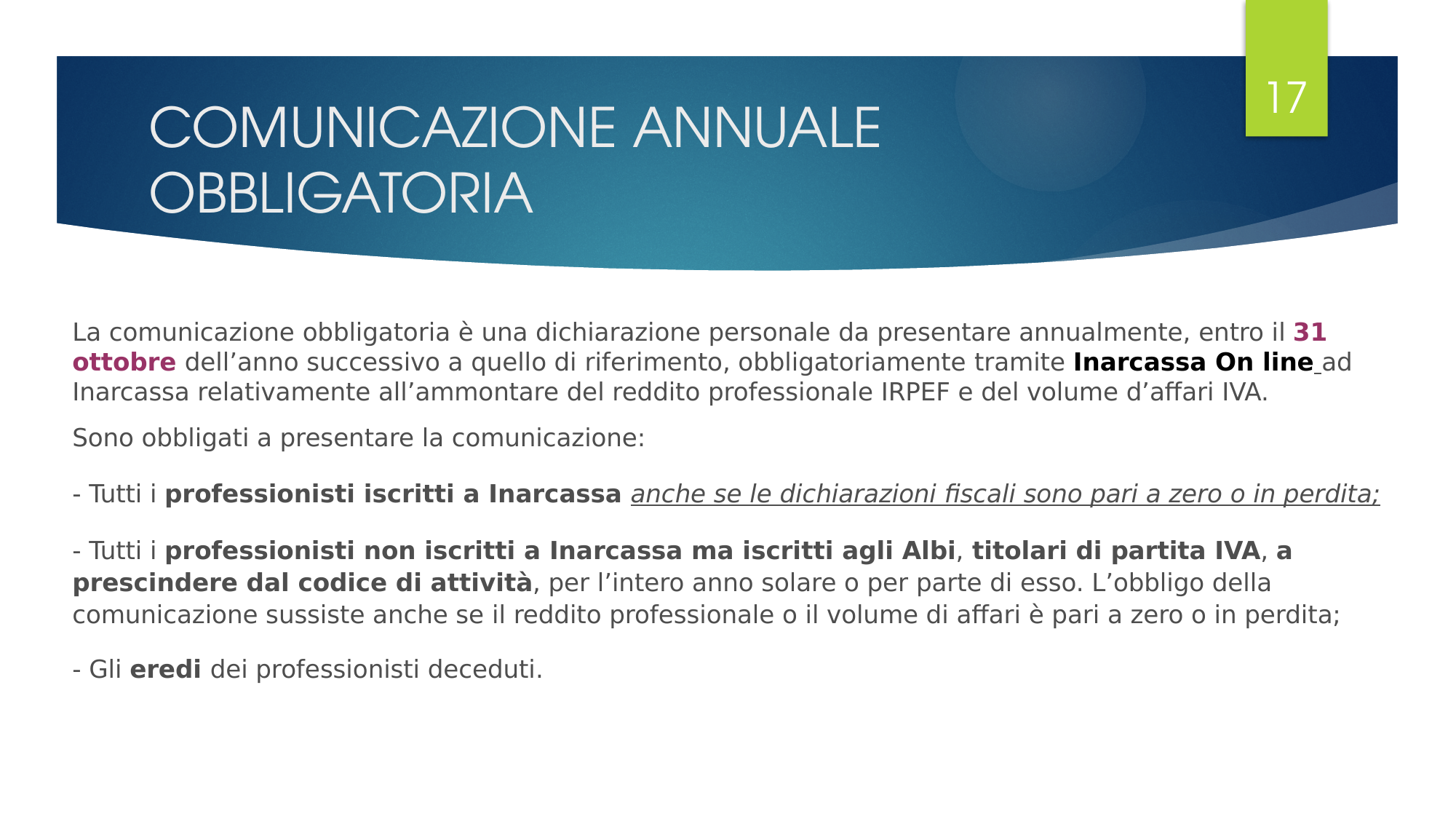

17
# COMUNICAZIONE ANNUALE OBBLIGATORIA
La comunicazione obbligatoria è una dichiarazione personale da presentare annualmente, entro il 31 ottobre dell’anno successivo a quello di riferimento, obbligatoriamente tramite Inarcassa On line ad Inarcassa relativamente all’ammontare del reddito professionale IRPEF e del volume d’affari IVA.
Sono obbligati a presentare la comunicazione:
- Tutti i professionisti iscritti a Inarcassa anche se le dichiarazioni fiscali sono pari a zero o in perdita;
- Tutti i professionisti non iscritti a Inarcassa ma iscritti agli Albi, titolari di partita IVA, a prescindere dal codice di attività, per l’intero anno solare o per parte di esso. L’obbligo della comunicazione sussiste anche se il reddito professionale o il volume di affari è pari a zero o in perdita;
- Gli eredi dei professionisti deceduti.